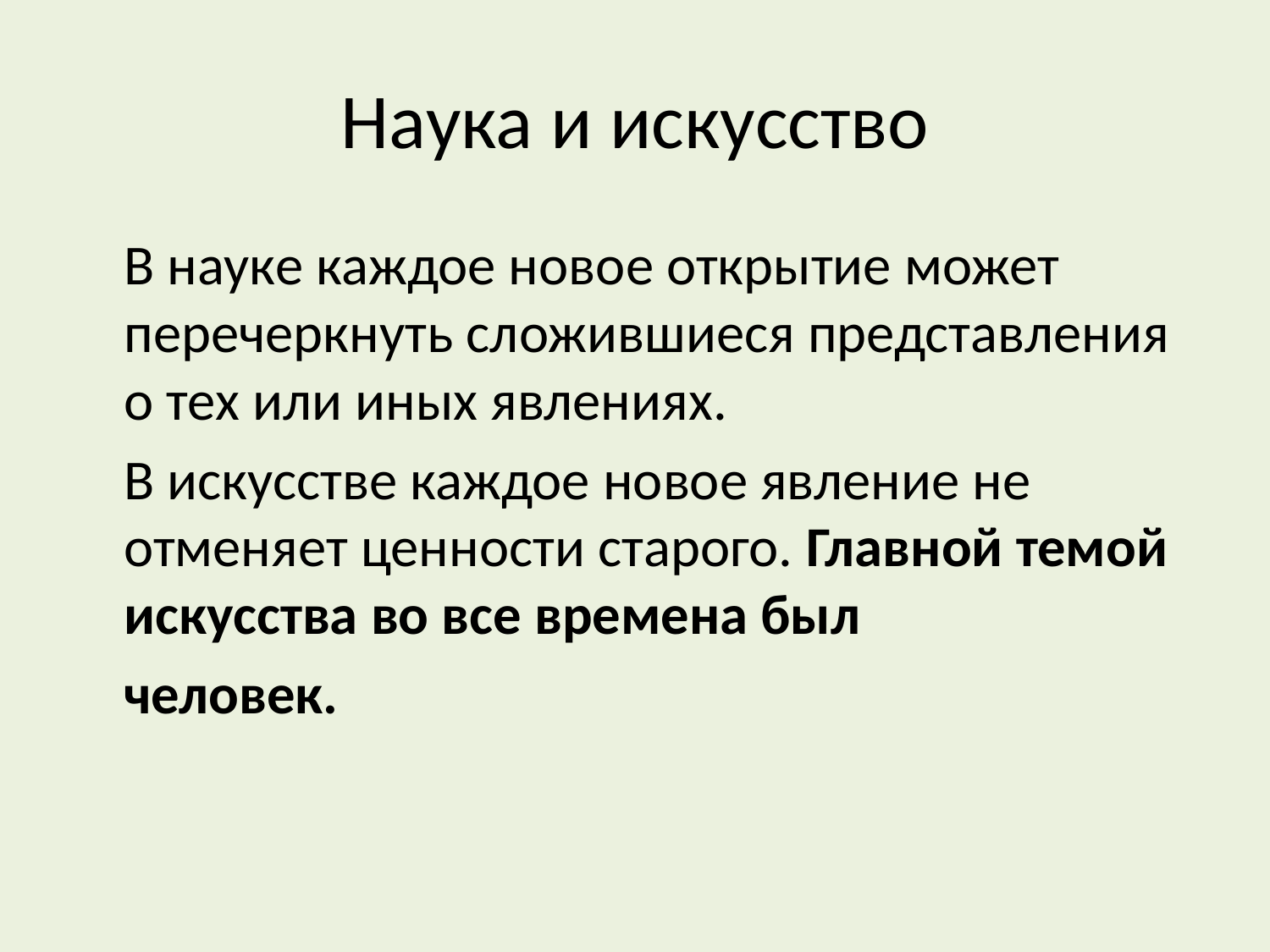

# Наука и искусство
	В науке каждое новое открытие может перечеркнуть сложившиеся представления о тех или иных явлениях.
	В искусстве каждое новое явление не отменяет ценности старого. Главной темой искусства во все времена был
	человек.